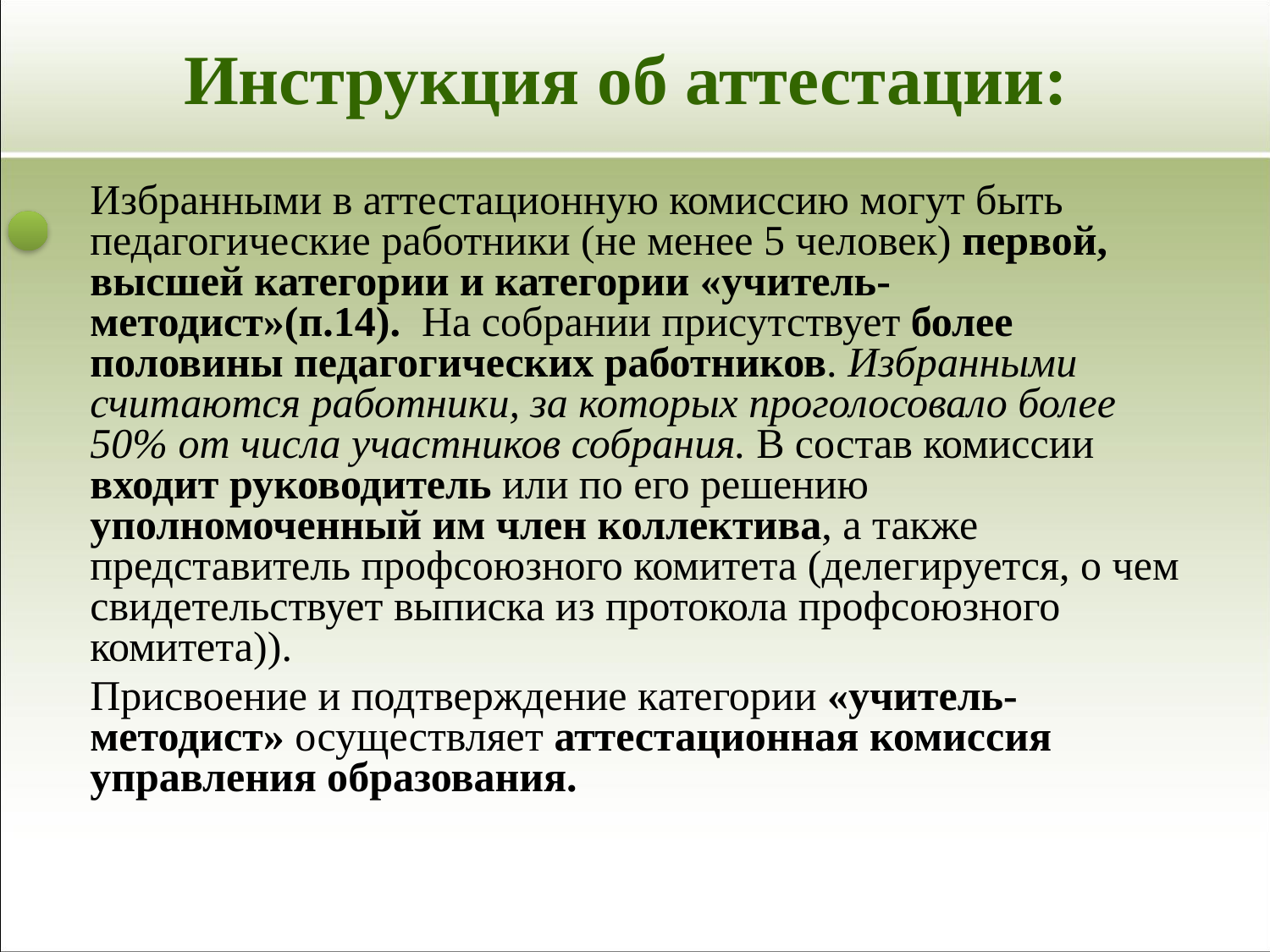

# Инструкция об аттестации:
Избранными в аттестационную комиссию могут быть педагогические работники (не менее 5 человек) первой, высшей категории и категории «учитель-методист»(п.14).  На собрании присутствует более половины педагогических работников. Избранными считаются работники, за которых проголосовало более 50% от числа участников собрания. В состав комиссии входит руководитель или по его решению уполномоченный им член коллектива, а также представитель профсоюзного комитета (делегируется, о чем свидетельствует выписка из протокола профсоюзного комитета)).
Присвоение и подтверждение категории «учитель-методист» осуществляет аттестационная комиссия управления образования.